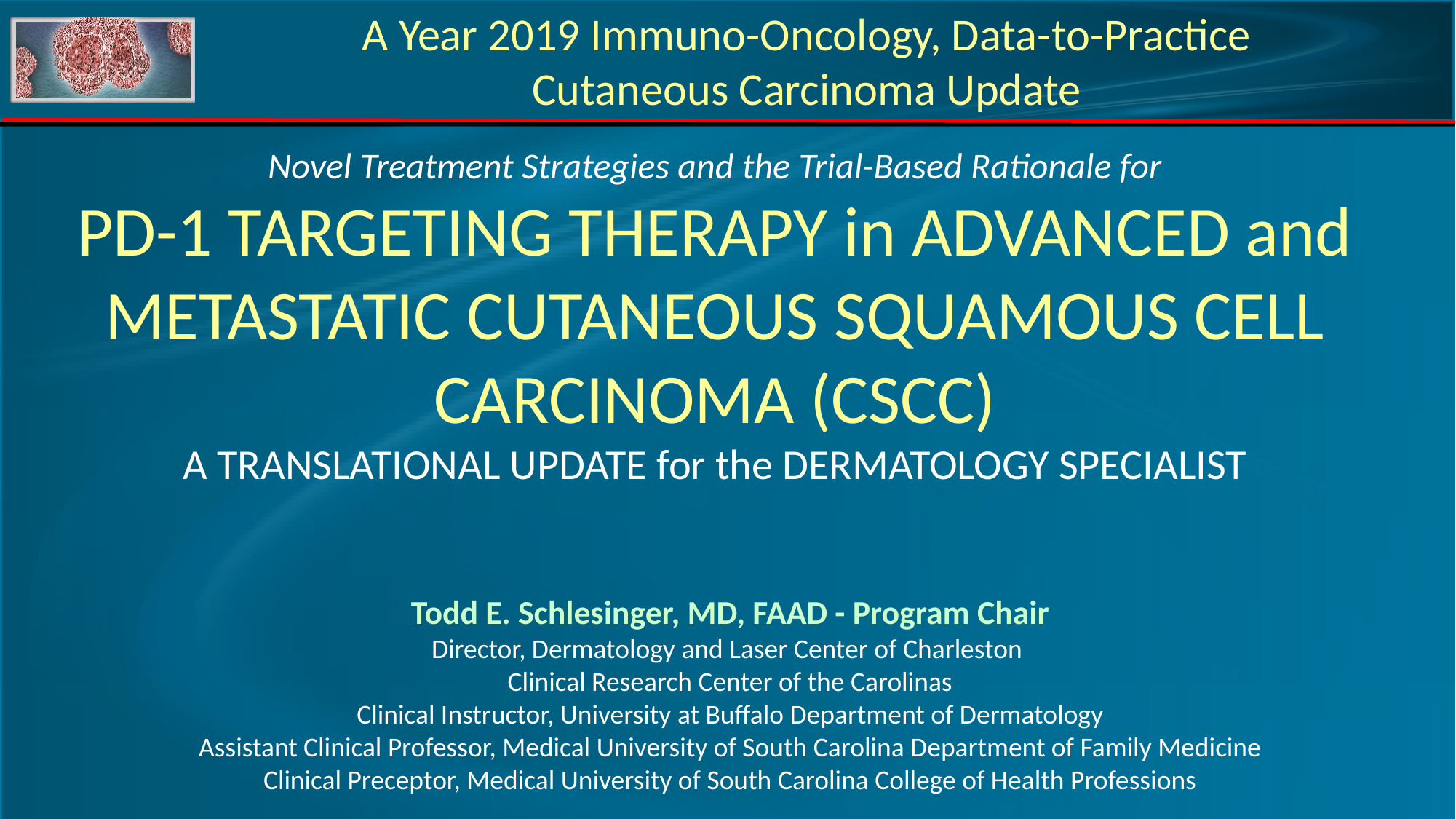

A Year 2019 Immuno-Oncology, Data-to-Practice
Cutaneous Carcinoma Update

Novel Treatment Strategies and the Trial-Based Rationale for
PD-1 TARGETING THERAPY in ADVANCED and METASTATIC CUTANEOUS SQUAMOUS CELL CARCINOMA (CSCC)
A TRANSLATIONAL UPDATE for the DERMATOLOGY SPECIALIST

Todd E. Schlesinger, MD, FAAD - Program Chair
Director, Dermatology and Laser Center of Charleston
Clinical Research Center of the Carolinas
Clinical Instructor, University at Buffalo Department of Dermatology
Assistant Clinical Professor, Medical University of South Carolina Department of Family Medicine
Clinical Preceptor, Medical University of South Carolina College of Health Professions